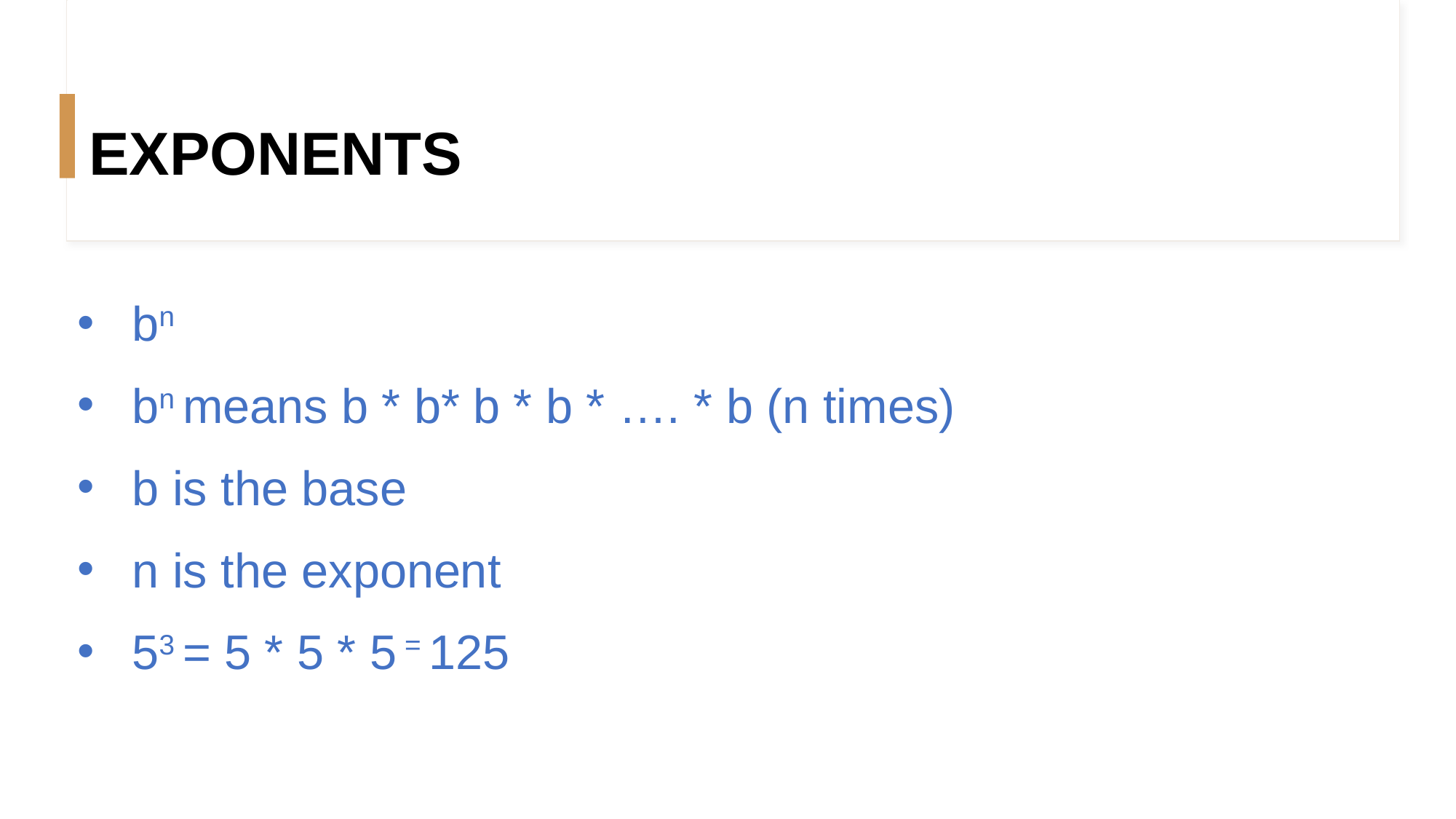

# EXPONENTS
bn
bn means b * b* b * b * …. * b (n times)
b is the base
n is the exponent
53 = 5 * 5 * 5 = 125